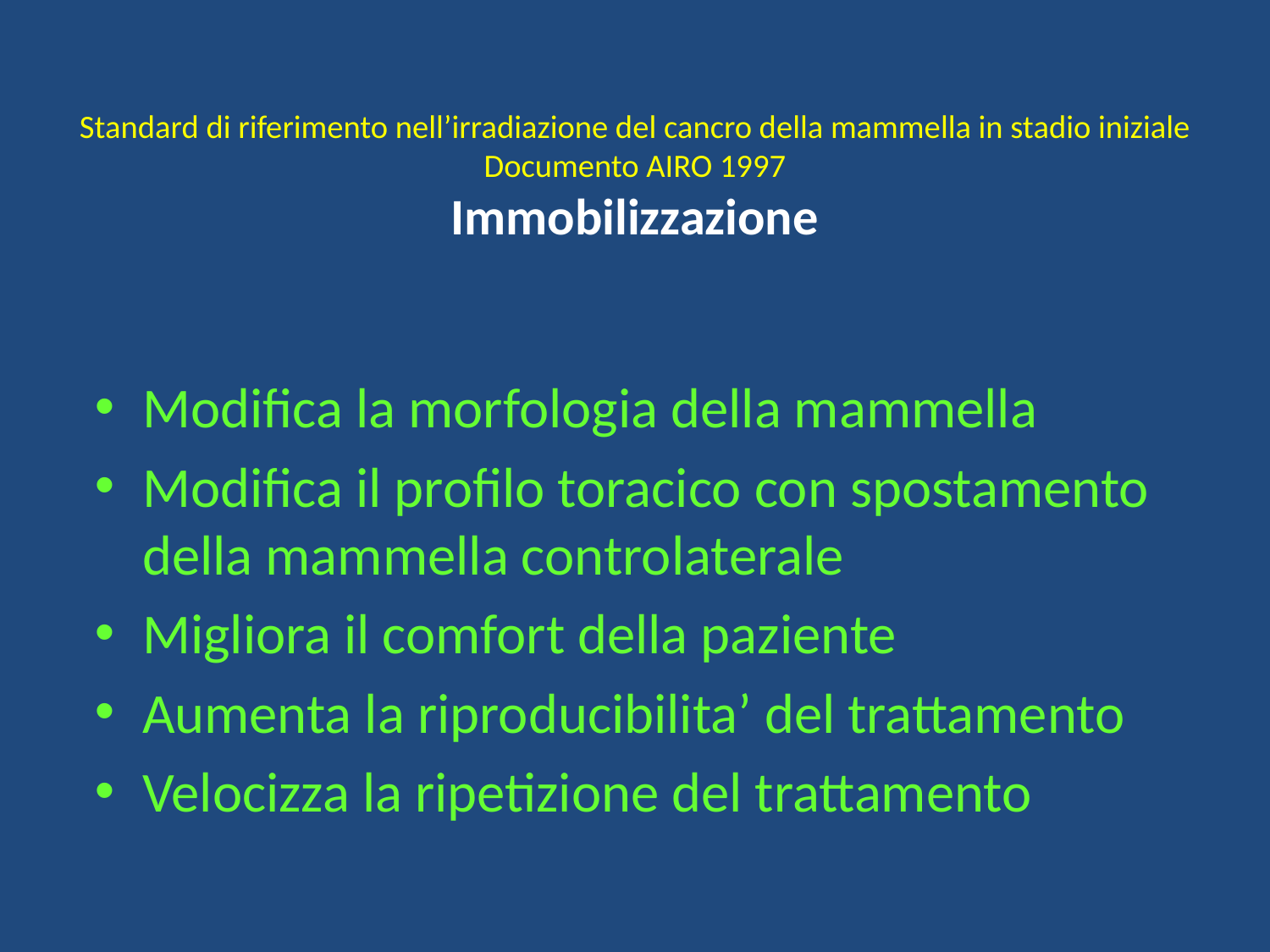

# Standard di riferimento nell’irradiazione del cancro della mammella in stadio iniziale Documento AIRO 1997 Immobilizzazione

Modifica la morfologia della mammella
Modifica il profilo toracico con spostamento della mammella controlaterale
Migliora il comfort della paziente
Aumenta la riproducibilita’ del trattamento
Velocizza la ripetizione del trattamento